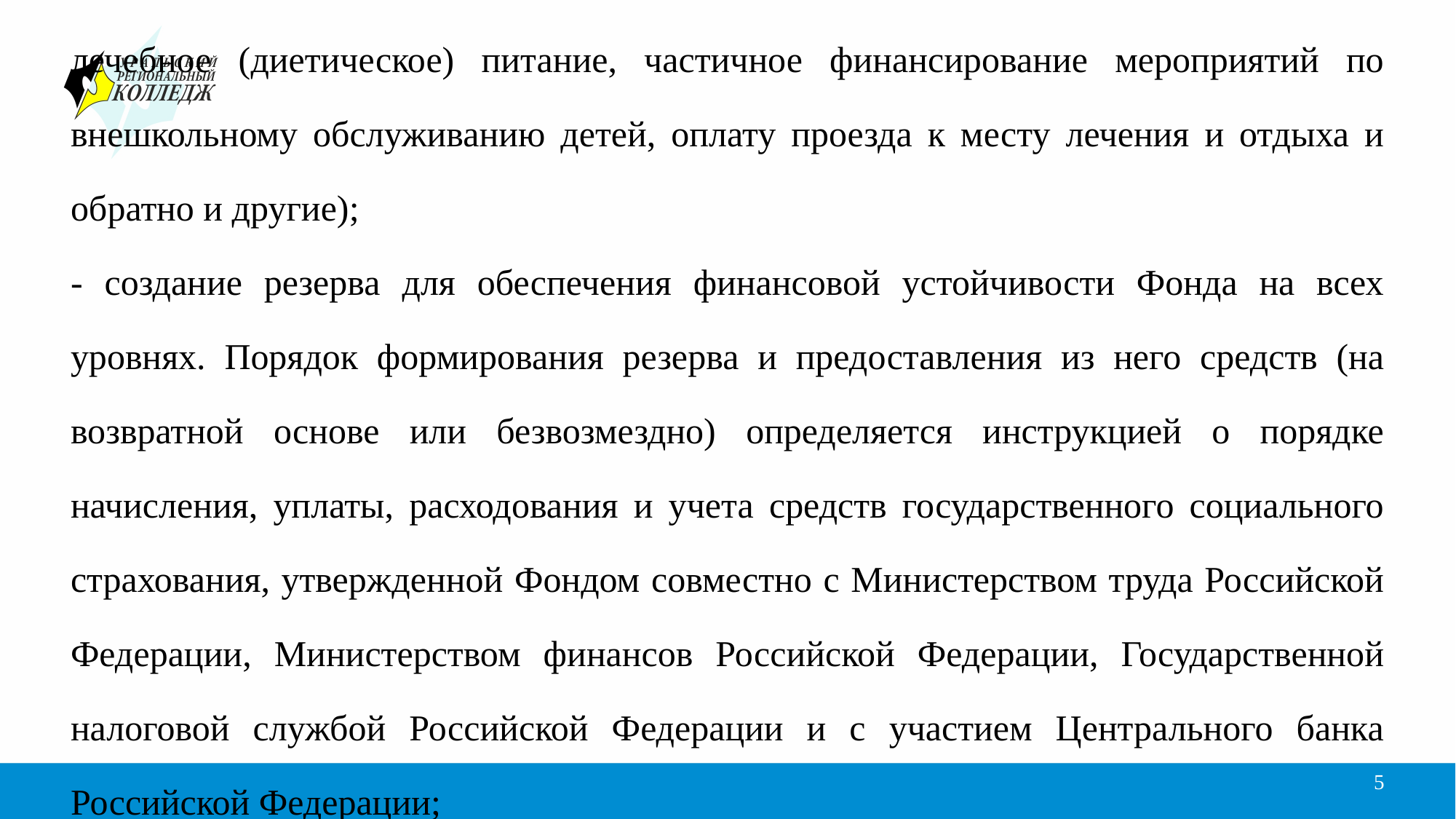

лечебное (диетическое) питание, частичное финансирование мероприятий по внешкольному обслуживанию детей, оплату проезда к месту лечения и отдыха и обратно и другие);
- создание резерва для обеспечения финансовой устойчивости Фонда на всех уровнях. Порядок формирования резерва и предоставления из него средств (на возвратной основе или безвозмездно) определяется инструкцией о порядке начисления, уплаты, расходования и учета средств государственного социального страхования, утвержденной Фондом совместно с Министерством труда Российской Федерации, Министерством финансов Российской Федерации, Государственной налоговой службой Российской Федерации и с участием Центрального банка Российской Федерации;

5